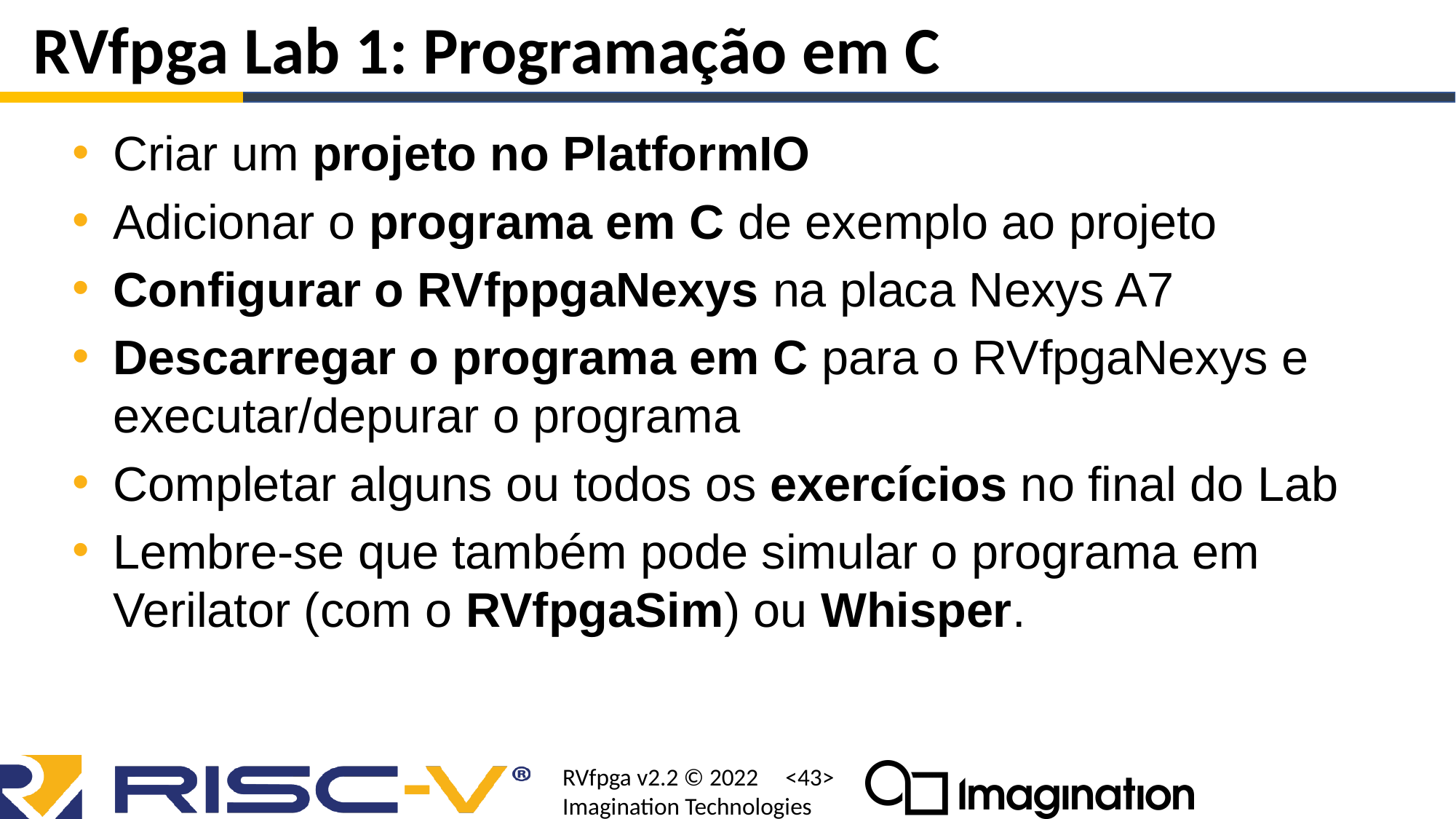

# RVfpga Lab 1: Programação em C
Criar um projeto no PlatformIO
Adicionar o programa em C de exemplo ao projeto
Configurar o RVfppgaNexys na placa Nexys A7
Descarregar o programa em C para o RVfpgaNexys e executar/depurar o programa
Completar alguns ou todos os exercícios no final do Lab
Lembre-se que também pode simular o programa em Verilator (com o RVfpgaSim) ou Whisper.